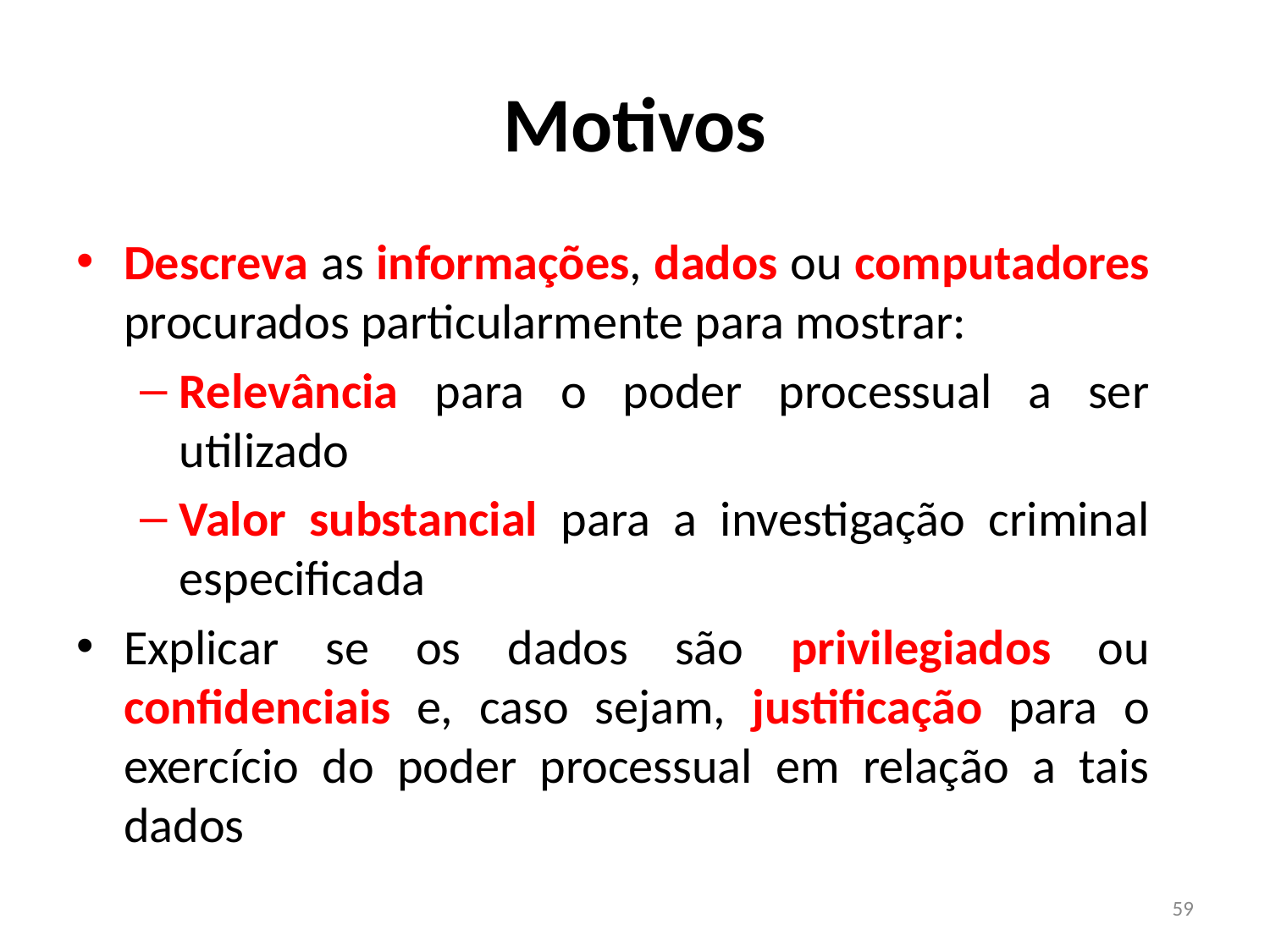

# Motivos
Descreva as informações, dados ou computadores procurados particularmente para mostrar:
Relevância para o poder processual a ser utilizado
Valor substancial para a investigação criminal especificada
Explicar se os dados são privilegiados ou confidenciais e, caso sejam, justificação para o exercício do poder processual em relação a tais dados
59